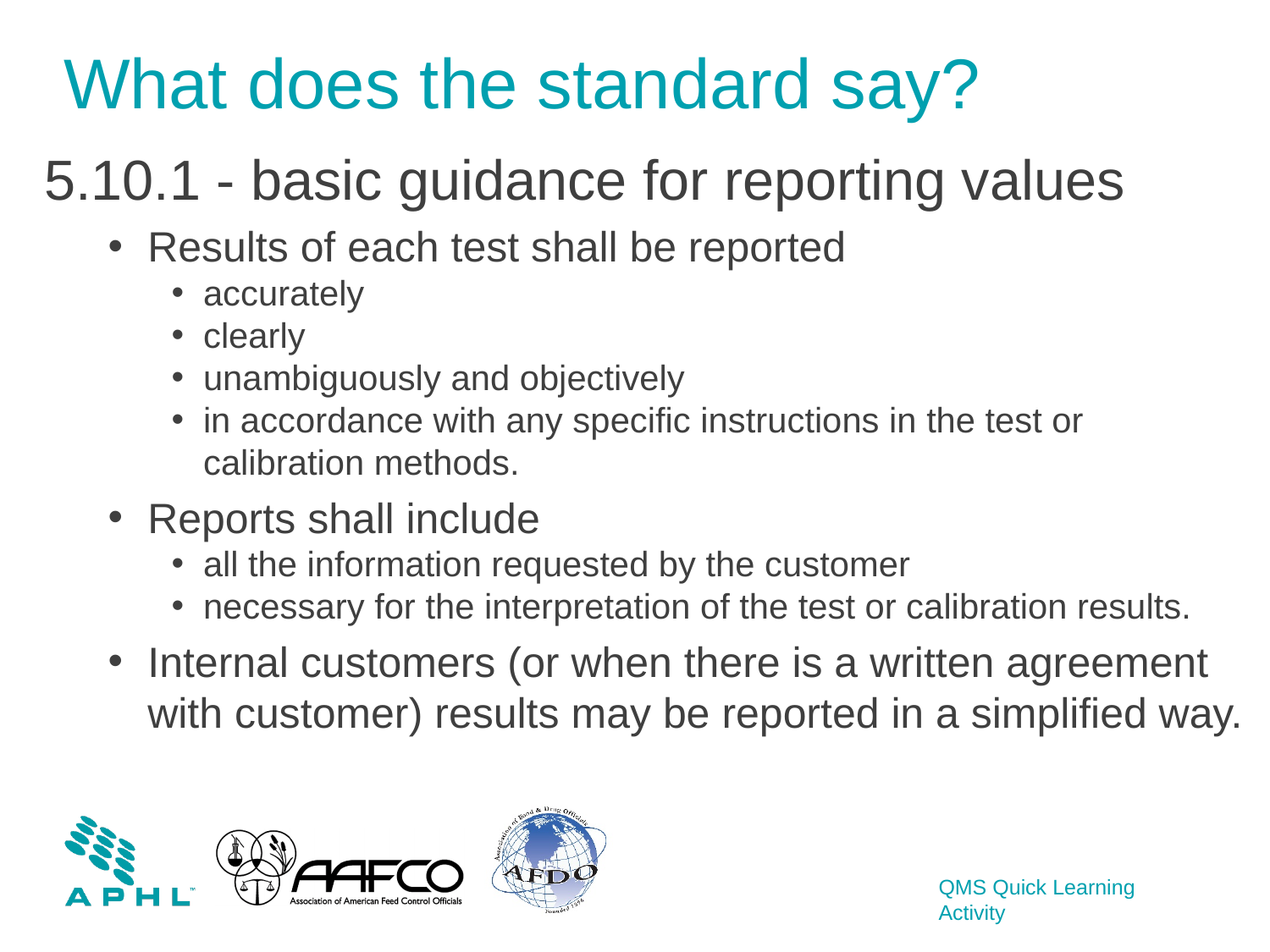

What does the standard say?
5.10.1 - basic guidance for reporting values
Results of each test shall be reported
accurately
clearly
unambiguously and objectively
in accordance with any specific instructions in the test or calibration methods.
Reports shall include
all the information requested by the customer
necessary for the interpretation of the test or calibration results.
Internal customers (or when there is a written agreement with customer) results may be reported in a simplified way.